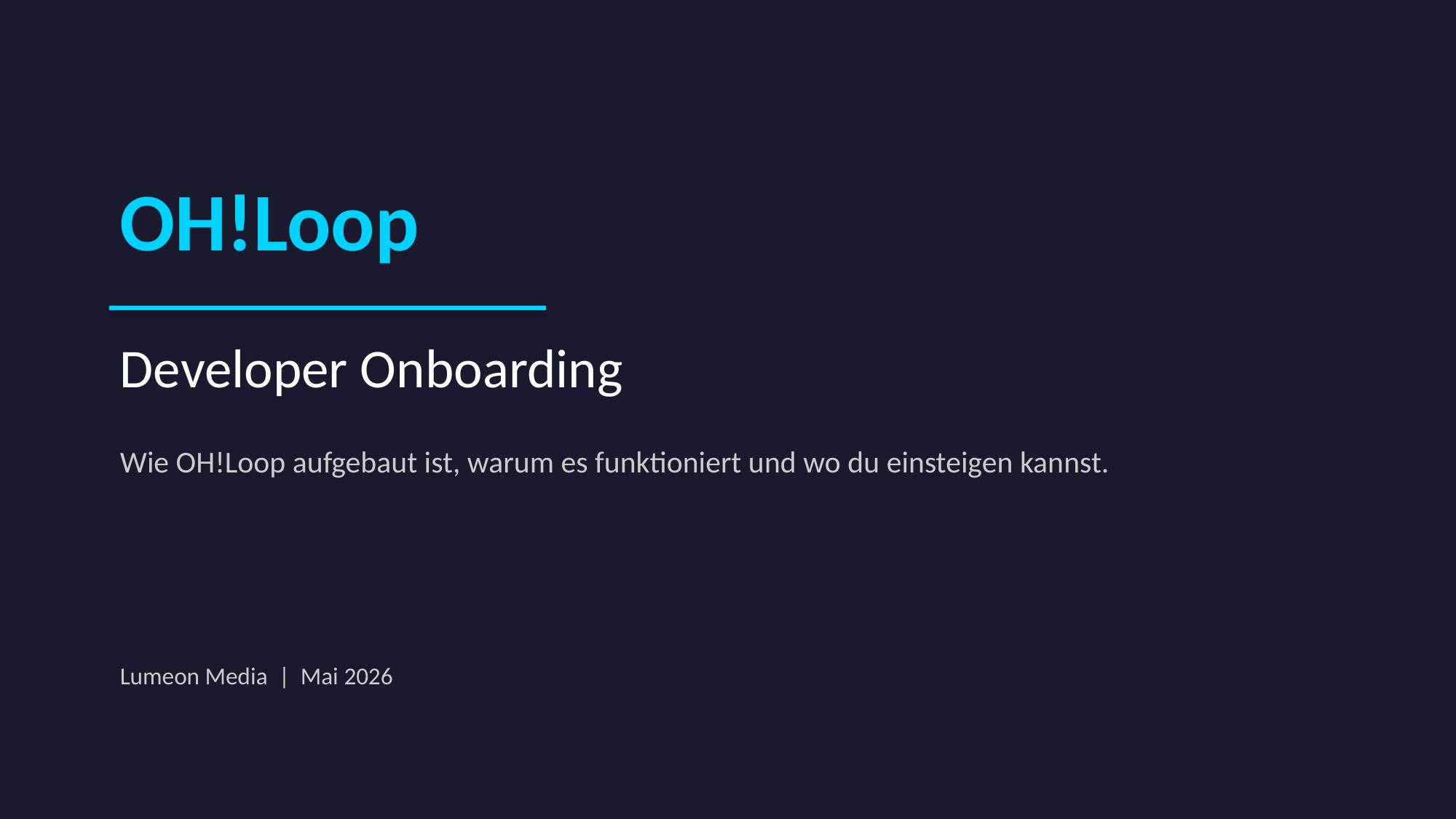

OH!Loop

Developer Onboarding
Wie OH!Loop aufgebaut ist, warum es funktioniert und wo du einsteigen kannst.
Lumeon Media  |  Mai 2026